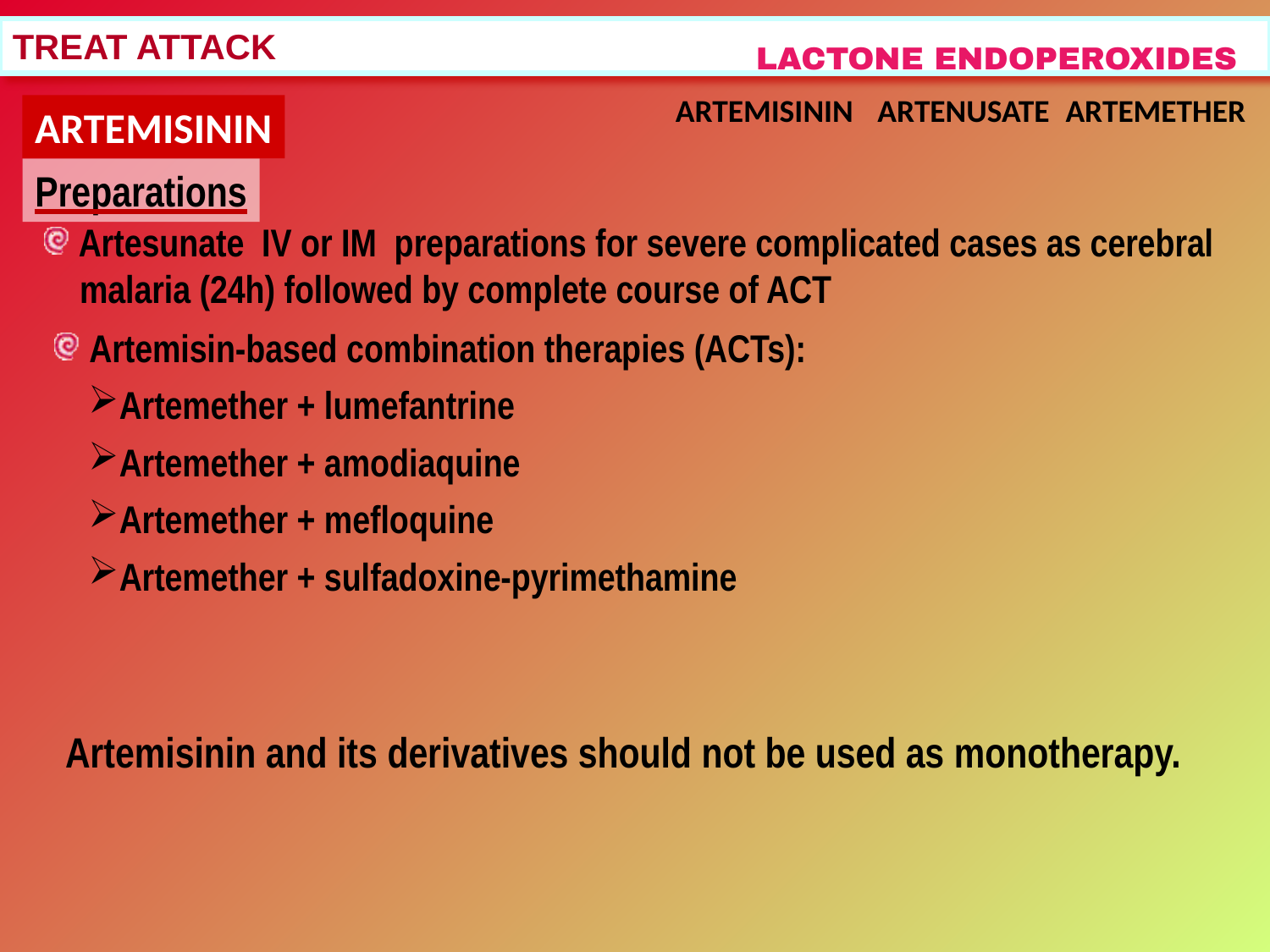

TREAT ATTACK
LACTONE ENDOPEROXIDES
ARTEMISININ
ARTENUSATE
ARTEMETHER
ARTEMISININ
Preparations
 Artesunate  IV or IM  preparations for severe complicated cases as cerebral
    malaria (24h) followed by complete course of ACT
 Artemisin-based combination therapies (ACTs):
Artemether + lumefantrine
Artemether + amodiaquine
Artemether + mefloquine
Artemether + sulfadoxine-pyrimethamine
Artemisinin and its derivatives should not be used as monotherapy.